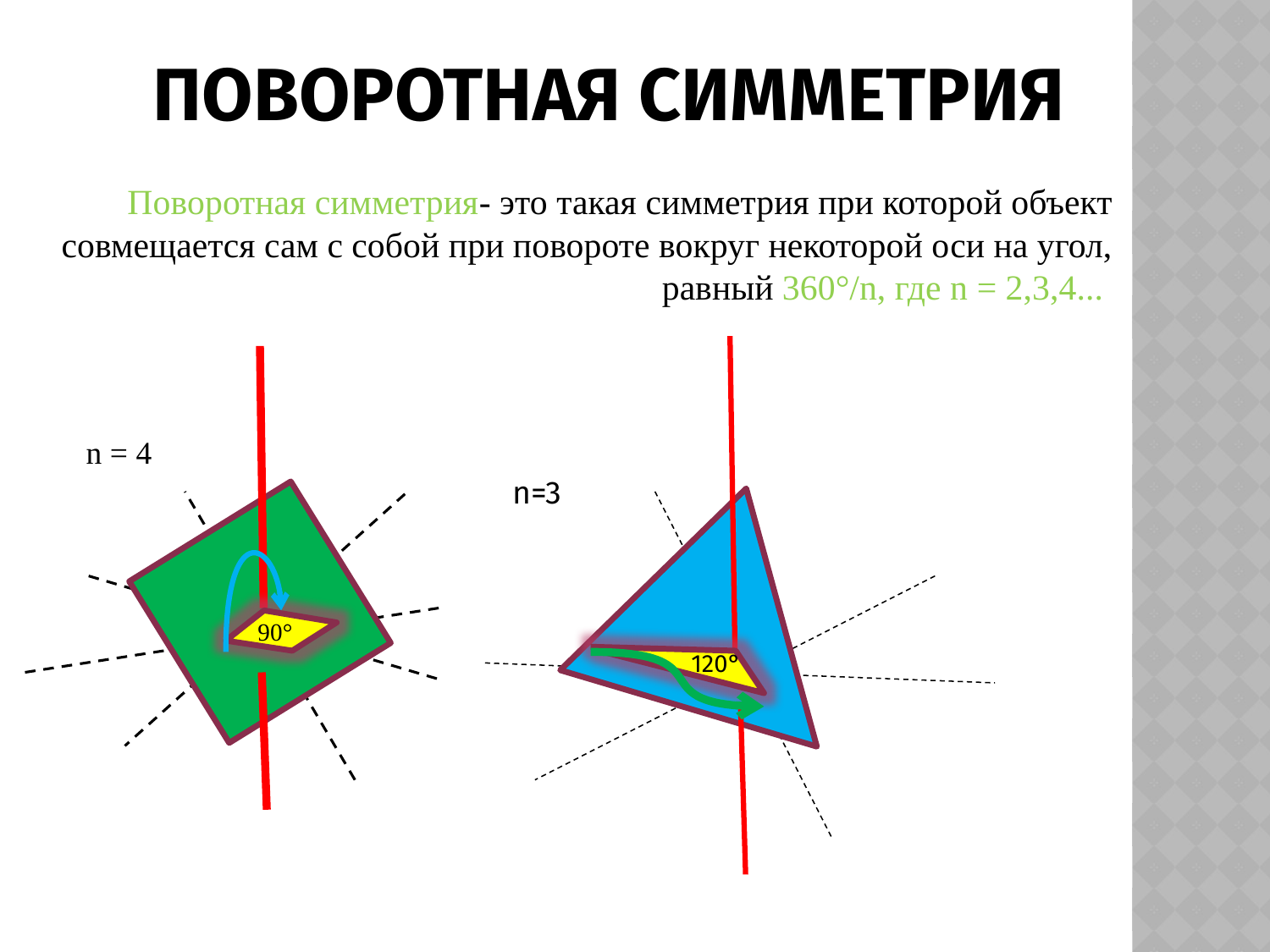

# Поворотная симметрия
Поворотная симметрия- это такая симметрия при которой объект совмещается сам с собой при повороте вокруг некоторой оси на угол, равный 360°/n, где n = 2,3,4...

n = 4
n=3

90°
120°